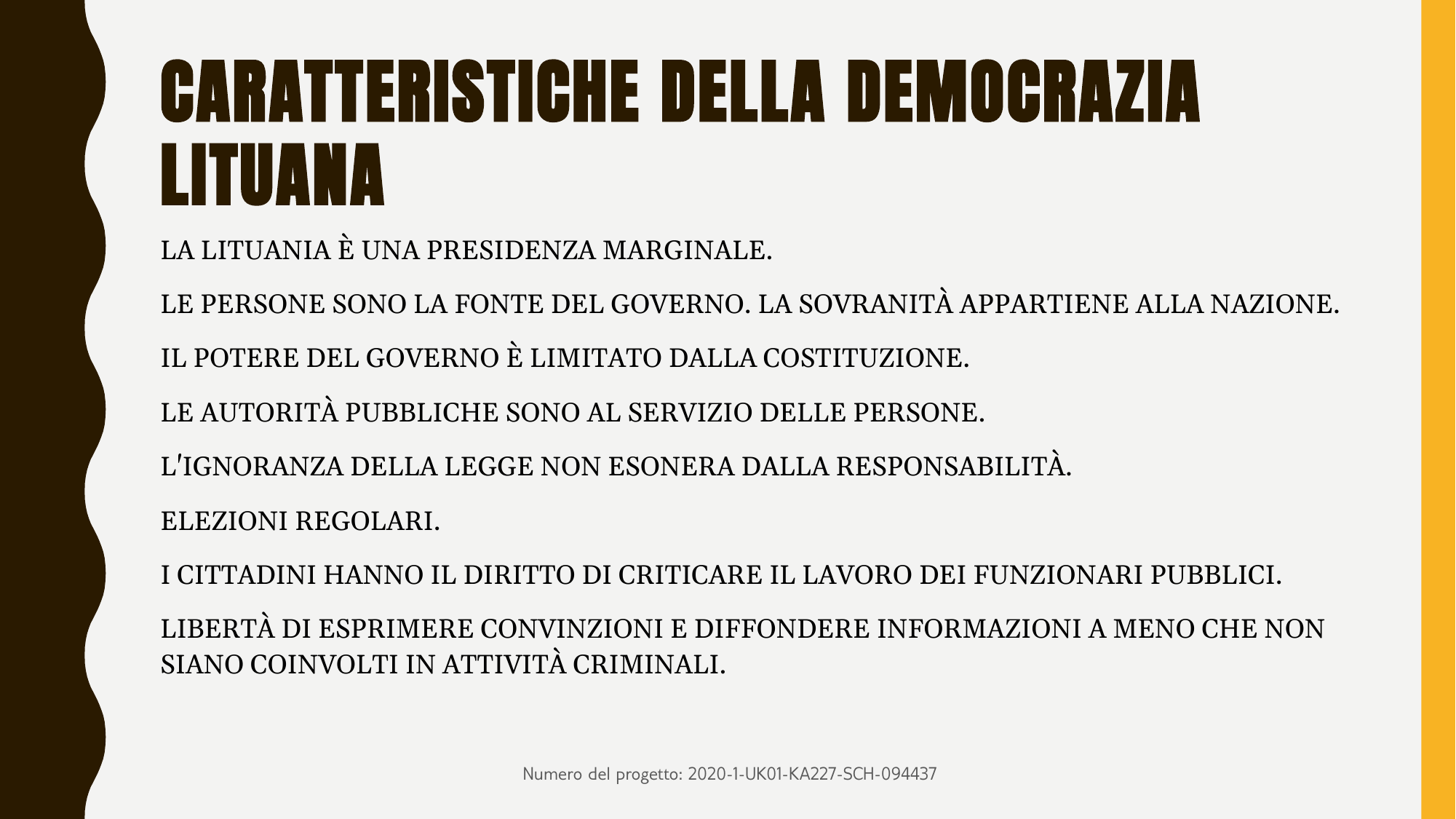

# CARATTERISTICHE DELLA DEMOCRAZIA LITUANA

LA LITUANIA È UNA PRESIDENZA MARGINALE.
LE PERSONE SONO LA FONTE DEL GOVERNO. LA SOVRANITÀ APPARTIENE ALLA NAZIONE.
IL POTERE DEL GOVERNO È LIMITATO DALLA COSTITUZIONE.
LE AUTORITÀ PUBBLICHE SONO AL SERVIZIO DELLE PERSONE.
L'IGNORANZA DELLA LEGGE NON ESONERA DALLA RESPONSABILITÀ.
ELEZIONI REGOLARI.
I CITTADINI HANNO IL DIRITTO DI CRITICARE IL LAVORO DEI FUNZIONARI PUBBLICI.
LIBERTÀ DI ESPRIMERE CONVINZIONI E DIFFONDERE INFORMAZIONI A MENO CHE NON SIANO COINVOLTI IN ATTIVITÀ CRIMINALI.

Numero del progetto: 2020-1-UK01-KA227-SCH-094437